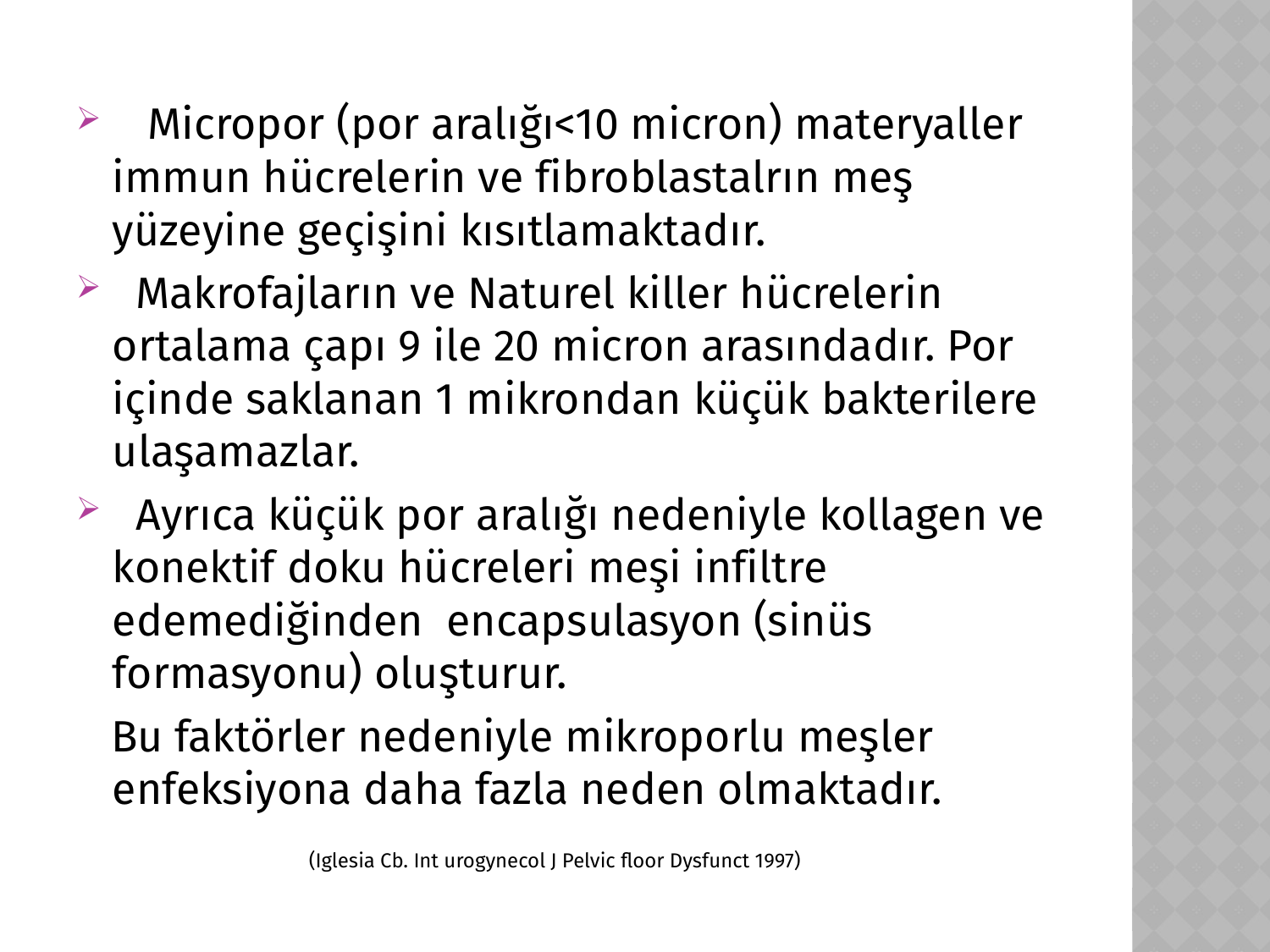

Micropor (por aralığı<10 micron) materyaller immun hücrelerin ve fibroblastalrın meş yüzeyine geçişini kısıtlamaktadır.
  Makrofajların ve Naturel killer hücrelerin ortalama çapı 9 ile 20 micron arasındadır. Por içinde saklanan 1 mikrondan küçük bakterilere ulaşamazlar.
  Ayrıca küçük por aralığı nedeniyle kollagen ve konektif doku hücreleri meşi infiltre edemediğinden  encapsulasyon (sinüs formasyonu) oluşturur.
   Bu faktörler nedeniyle mikroporlu meşler enfeksiyona daha fazla neden olmaktadır.
                    (Iglesia Cb. Int urogynecol J Pelvic floor Dysfunct 1997)